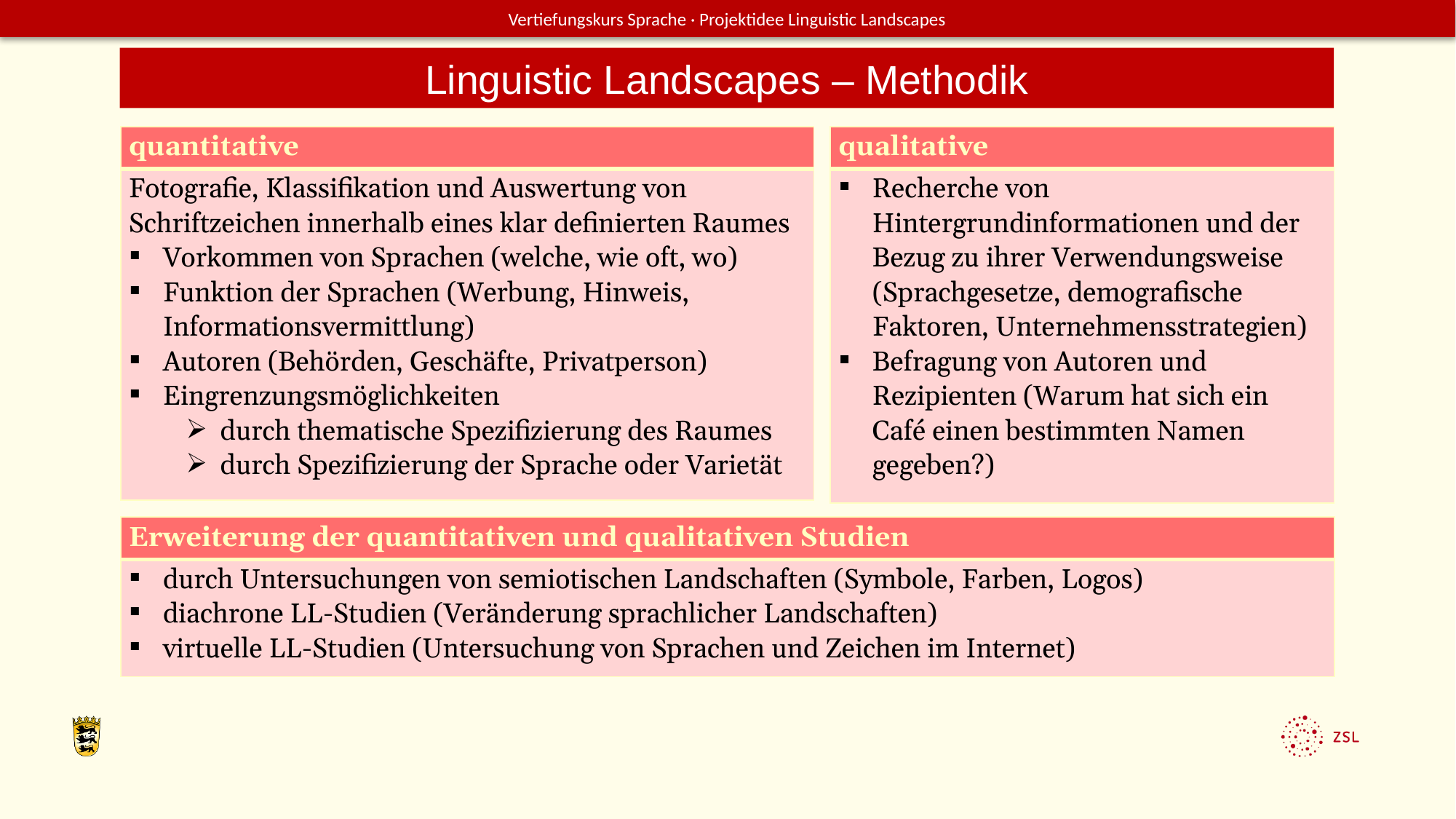

Linguistic Landscapes – Methodik
| qualitative |
| --- |
| Recherche von Hintergrundinformationen und der Bezug zu ihrer Verwendungsweise (Sprachgesetze, demografische Faktoren, Unternehmensstrategien) Befragung von Autoren und Rezipienten (Warum hat sich ein Café einen bestimmten Namen gegeben?) |
| quantitative |
| --- |
| Fotografie, Klassifikation und Auswertung von Schriftzeichen innerhalb eines klar definierten Raumes Vorkommen von Sprachen (welche, wie oft, wo) Funktion der Sprachen (Werbung, Hinweis, Informationsvermittlung) Autoren (Behörden, Geschäfte, Privatperson) Eingrenzungsmöglichkeiten durch thematische Spezifizierung des Raumes durch Spezifizierung der Sprache oder Varietät |
| Erweiterung der quantitativen und qualitativen Studien |
| --- |
| durch Untersuchungen von semiotischen Landschaften (Symbole, Farben, Logos) diachrone LL-Studien (Veränderung sprachlicher Landschaften) virtuelle LL-Studien (Untersuchung von Sprachen und Zeichen im Internet) |